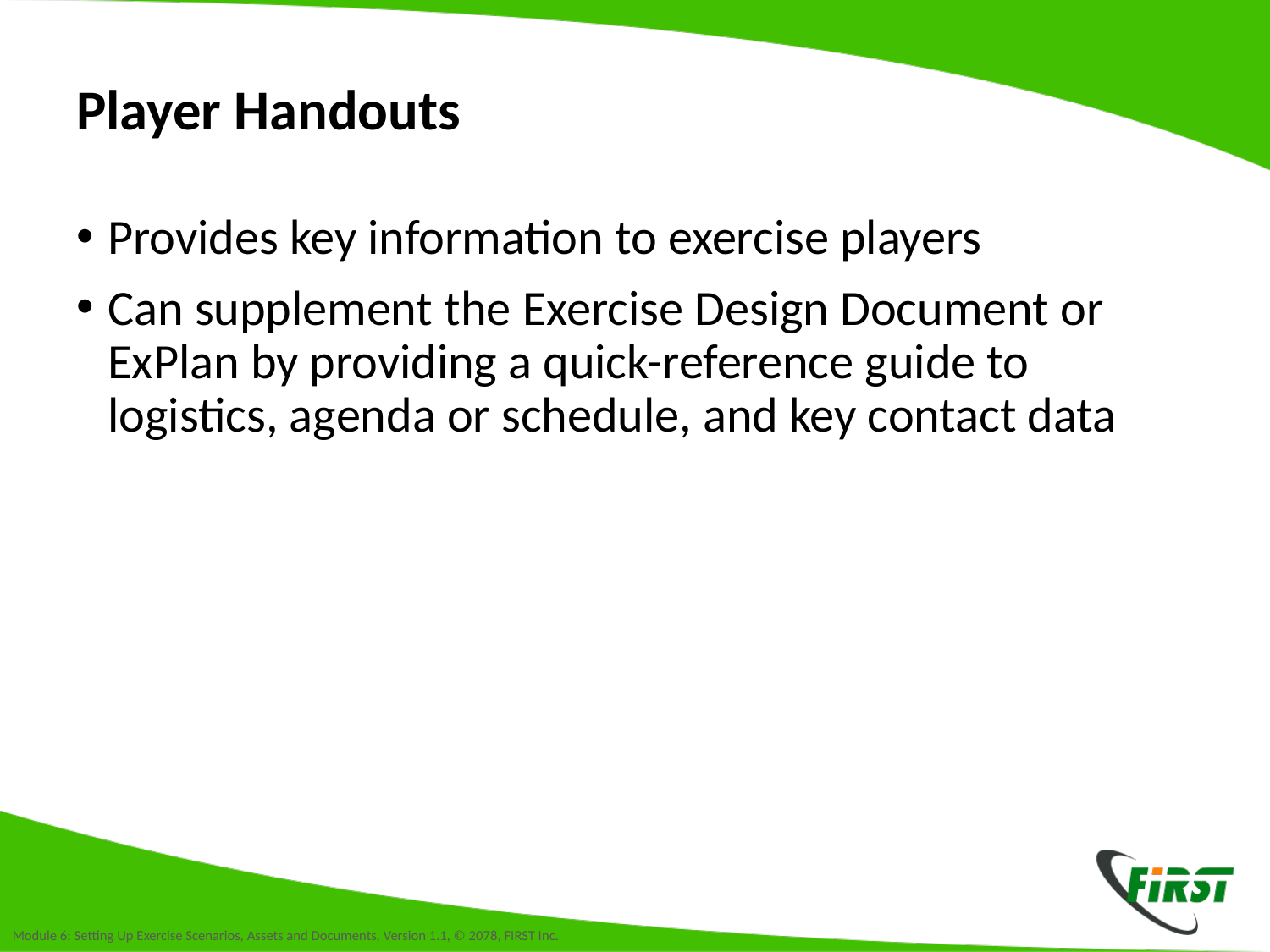

# Player Handouts
Provides key information to exercise players
Can supplement the Exercise Design Document or ExPlan by providing a quick-reference guide to logistics, agenda or schedule, and key contact data